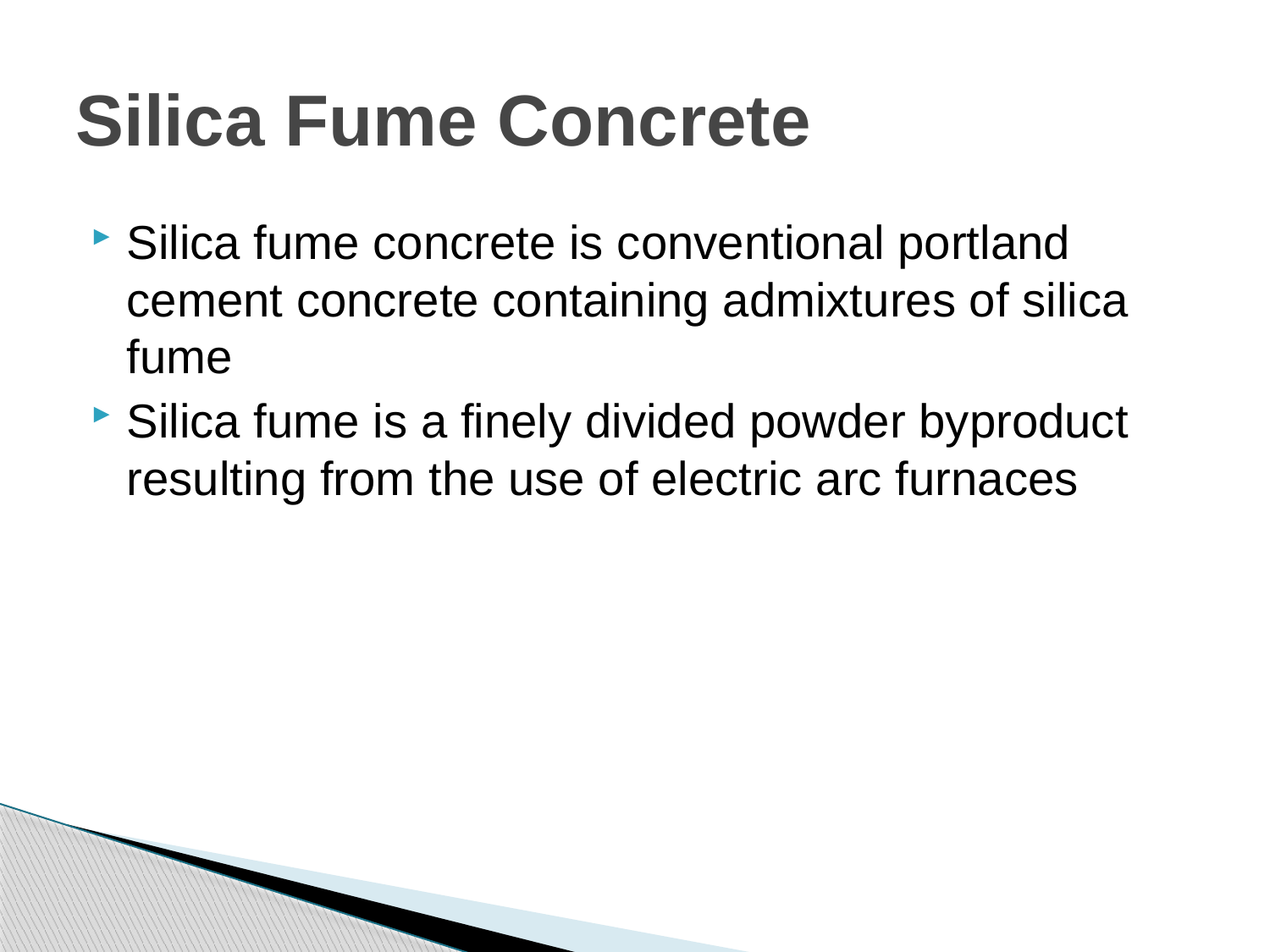

# Silica Fume Concrete
Silica fume concrete is conventional portland cement concrete containing admixtures of silica fume
Silica fume is a finely divided powder byproduct resulting from the use of electric arc furnaces